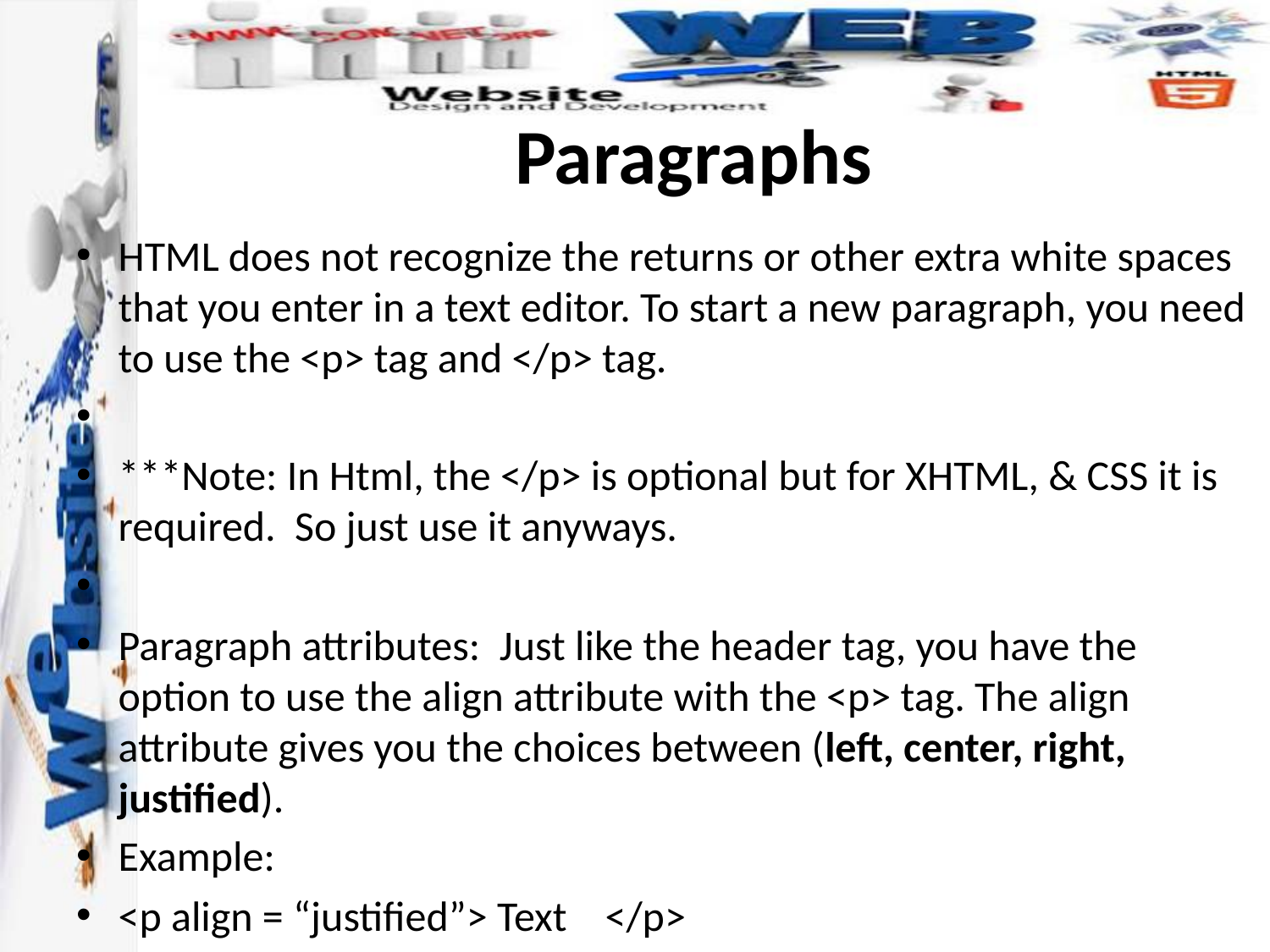

# Paragraphs
HTML does not recognize the returns or other extra white spaces that you enter in a text editor. To start a new paragraph, you need to use the <p> tag and </p> tag.

***Note: In Html, the </p> is optional but for XHTML, & CSS it is required.  So just use it anyways.

Paragraph attributes:  Just like the header tag, you have the option to use the align attribute with the <p> tag. The align attribute gives you the choices between (left, center, right, justified).
Example:
<p align = “justified”> Text    </p>